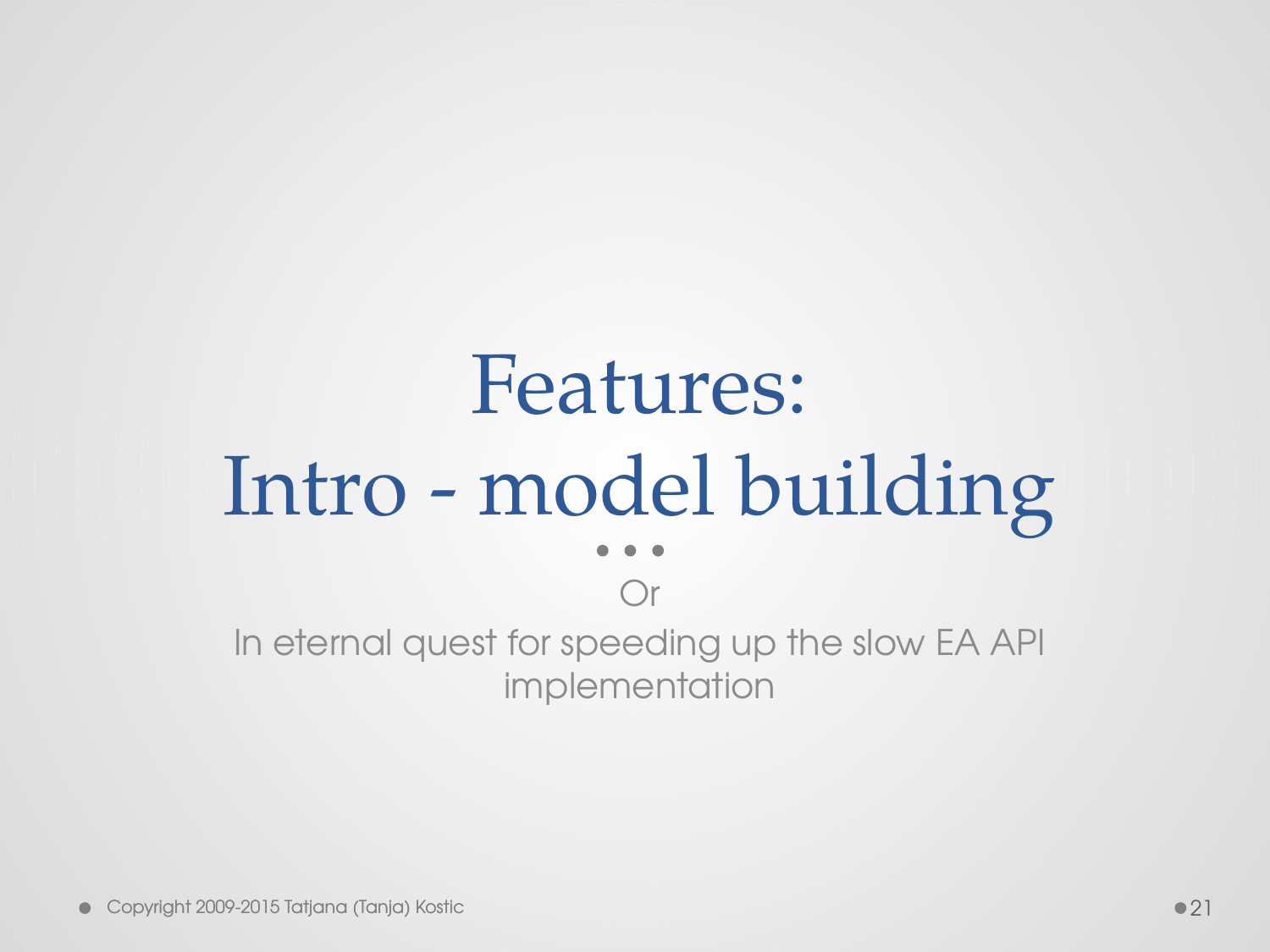

# Features: Intro - model building
Or
In eternal quest for speeding up the slow EA API implementation
21